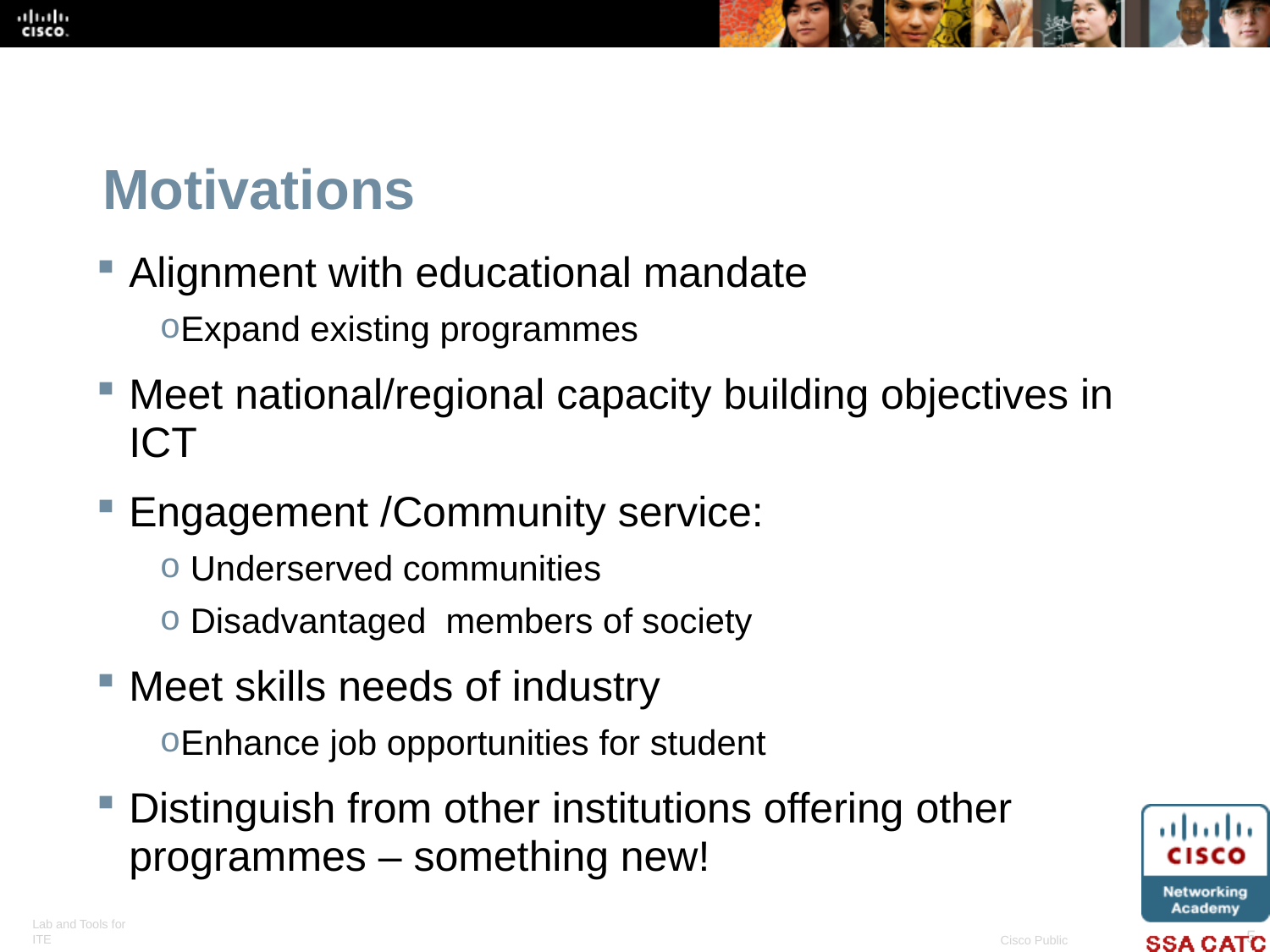

# Motivations
Alignment with educational mandate
Expand existing programmes
Meet national/regional capacity building objectives in ICT
Engagement /Community service:
 Underserved communities
 Disadvantaged  members of society
Meet skills needs of industry
Enhance job opportunities for student
Distinguish from other institutions offering other programmes – something new!